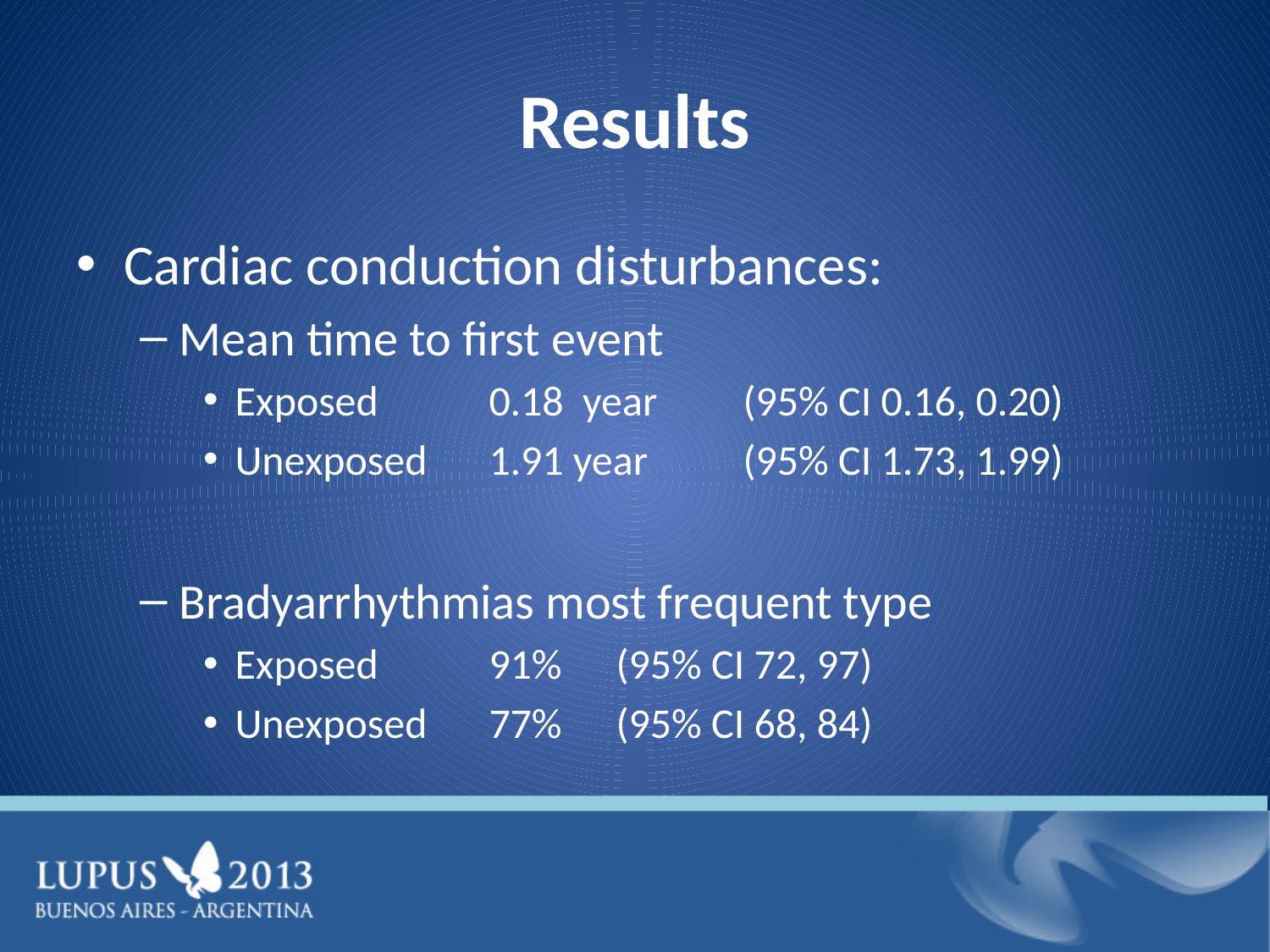

# Results
Cardiac conduction disturbances:
Mean time to first event
Exposed	0.18  year	(95% CI 0.16, 0.20)
Unexposed	1.91 year	(95% CI 1.73, 1.99)

Bradyarrhythmias most frequent type
Exposed	91% 	(95% CI 72, 97)
Unexposed	77%	(95% CI 68, 84)